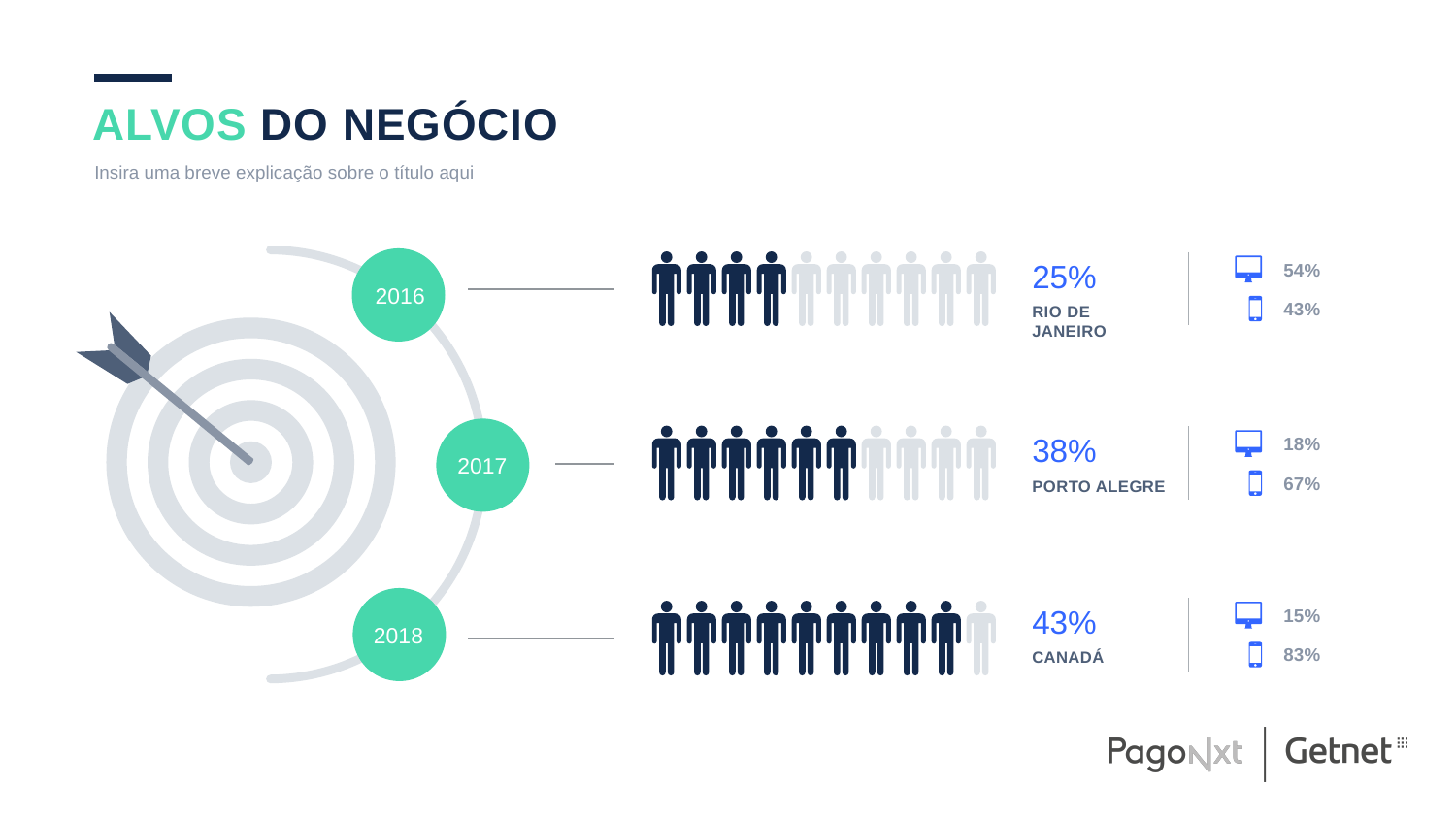

ALVOS DO NEGÓCIO
Insira uma breve explicação sobre o título aqui

25%
Rio de janeiro
54%
2016

43%

38%
Porto alegre
18%
2017

67%

43%
canadá
15%
2018

83%